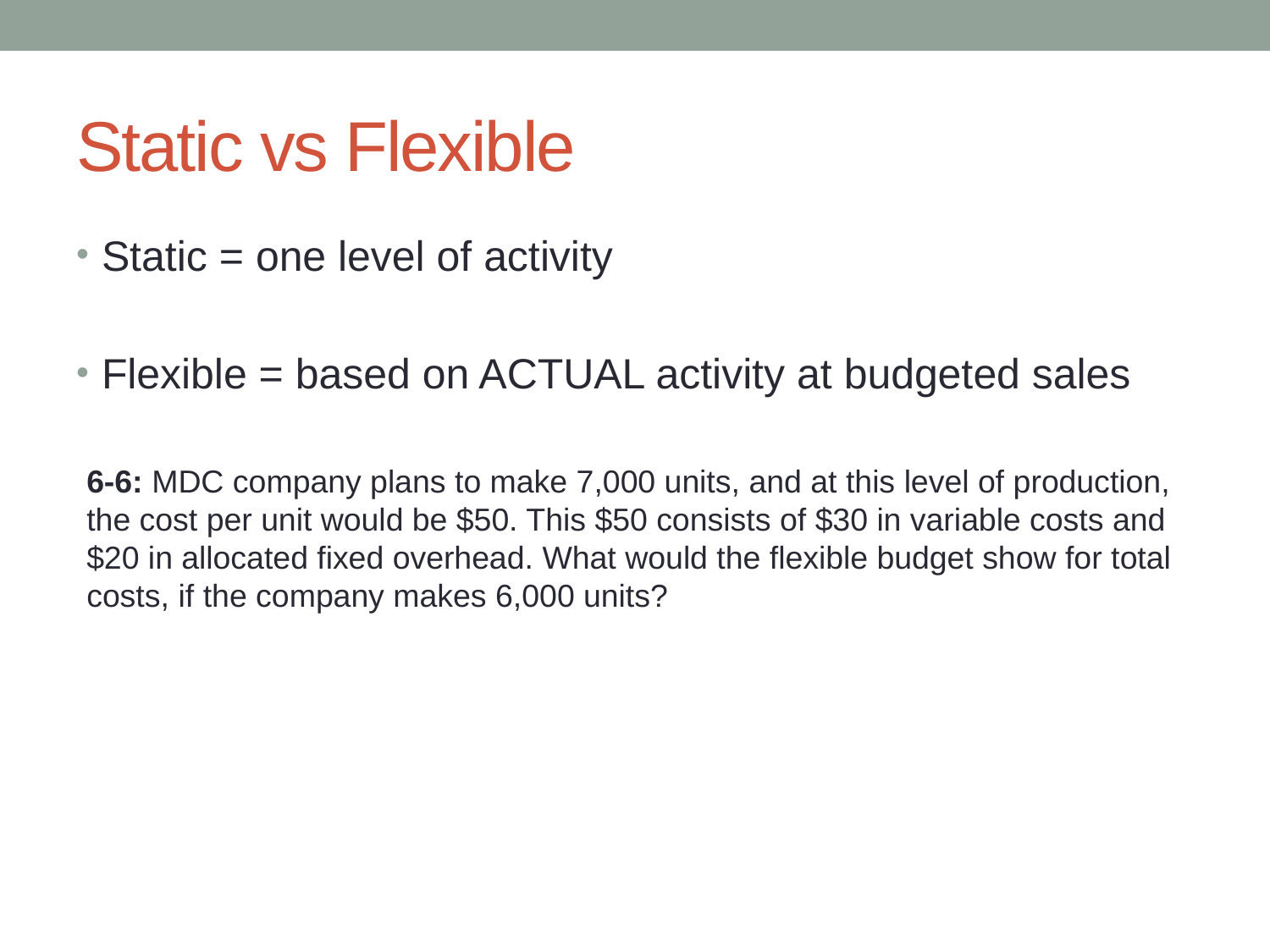

# Static vs Flexible
Static = one level of activity

Flexible = based on ACTUAL activity at budgeted sales
6-6: MDC company plans to make 7,000 units, and at this level of production, the cost per unit would be $50. This $50 consists of $30 in variable costs and $20 in allocated fixed overhead. What would the flexible budget show for total costs, if the company makes 6,000 units?